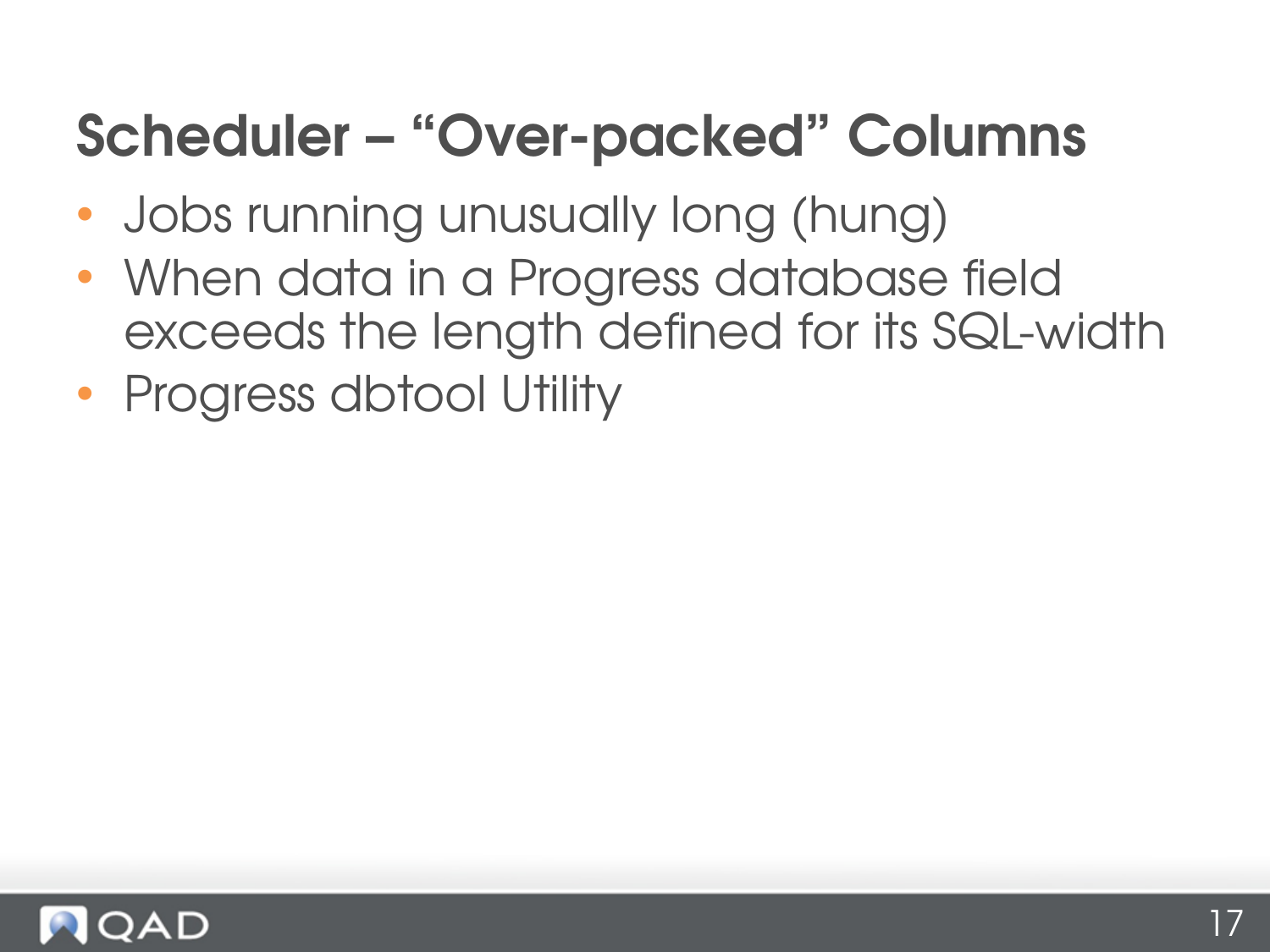

# Scheduler – “Over-packed” Columns
Jobs running unusually long (hung)
When data in a Progress database field exceeds the length defined for its SQL-width
Progress dbtool Utility
17